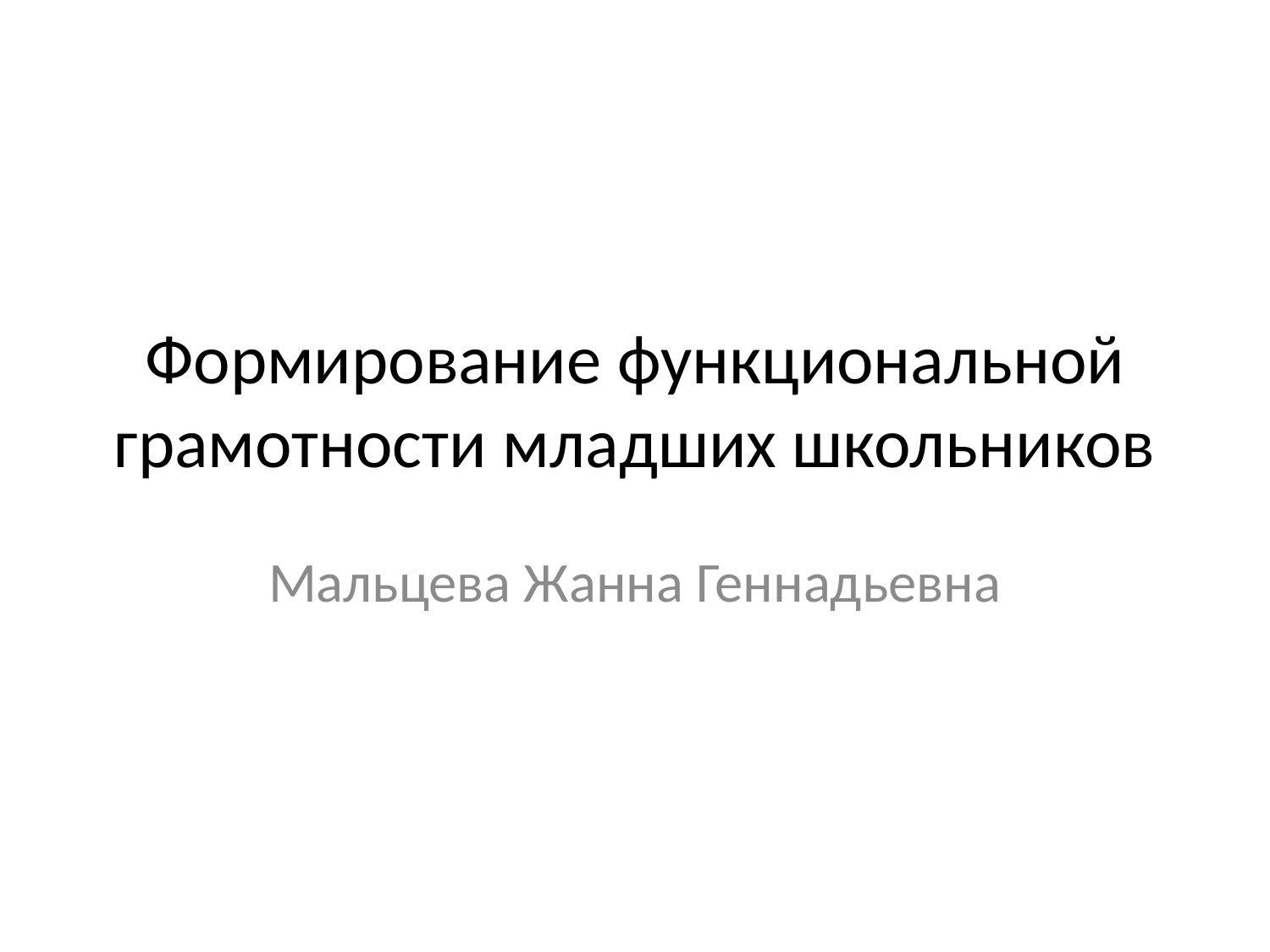

# Формирование функциональной грамотности младших школьников
Мальцева Жанна Геннадьевна